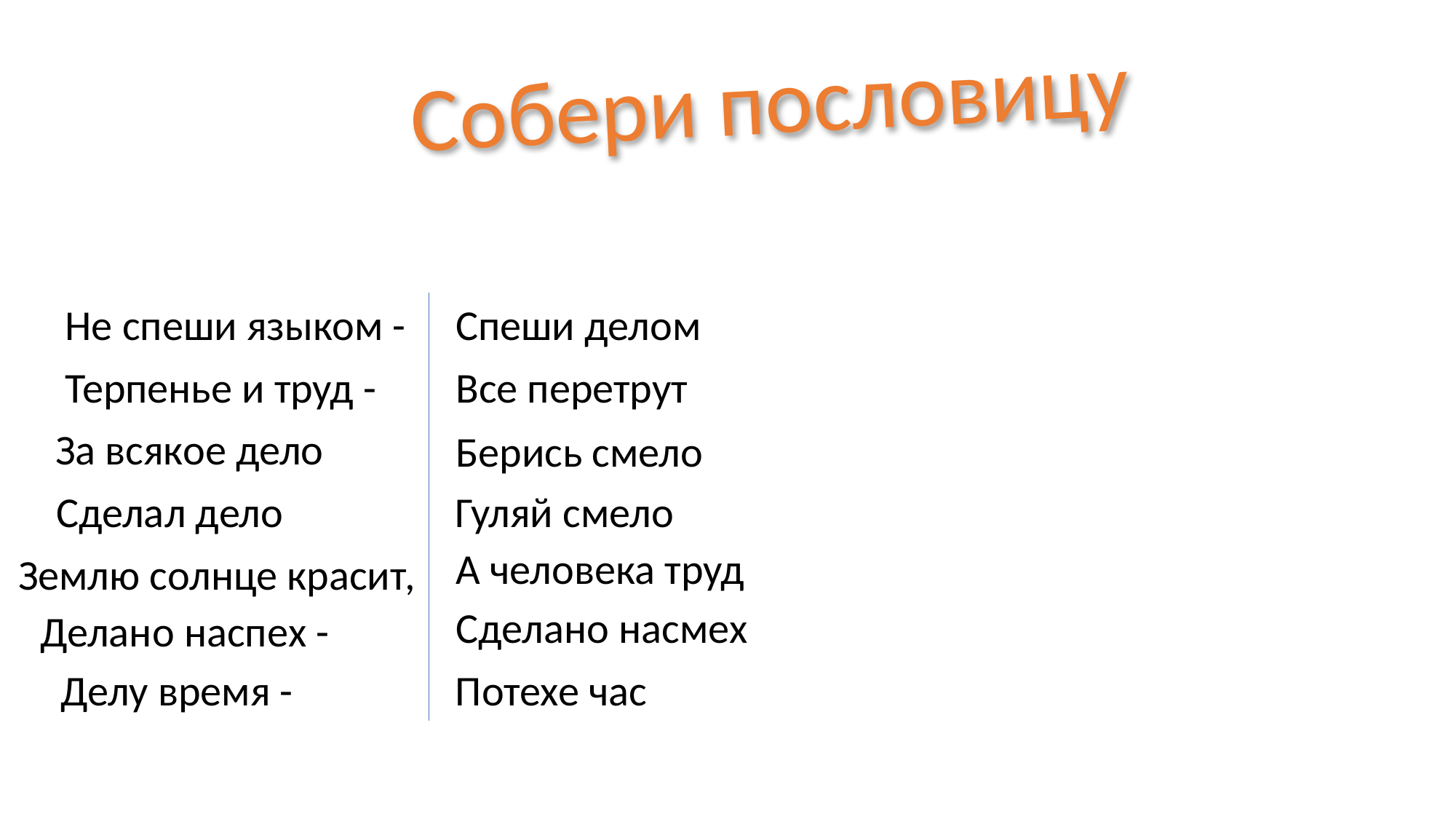

# Собери пословицу
Не спеши языком -
Спеши делом
Терпенье и труд -
Все перетрут
За всякое дело
Берись смело
Сделал дело
Гуляй смело
А человека труд
Землю солнце красит,
Сделано насмех
Делано наспех -
Делу время -
Потехе час